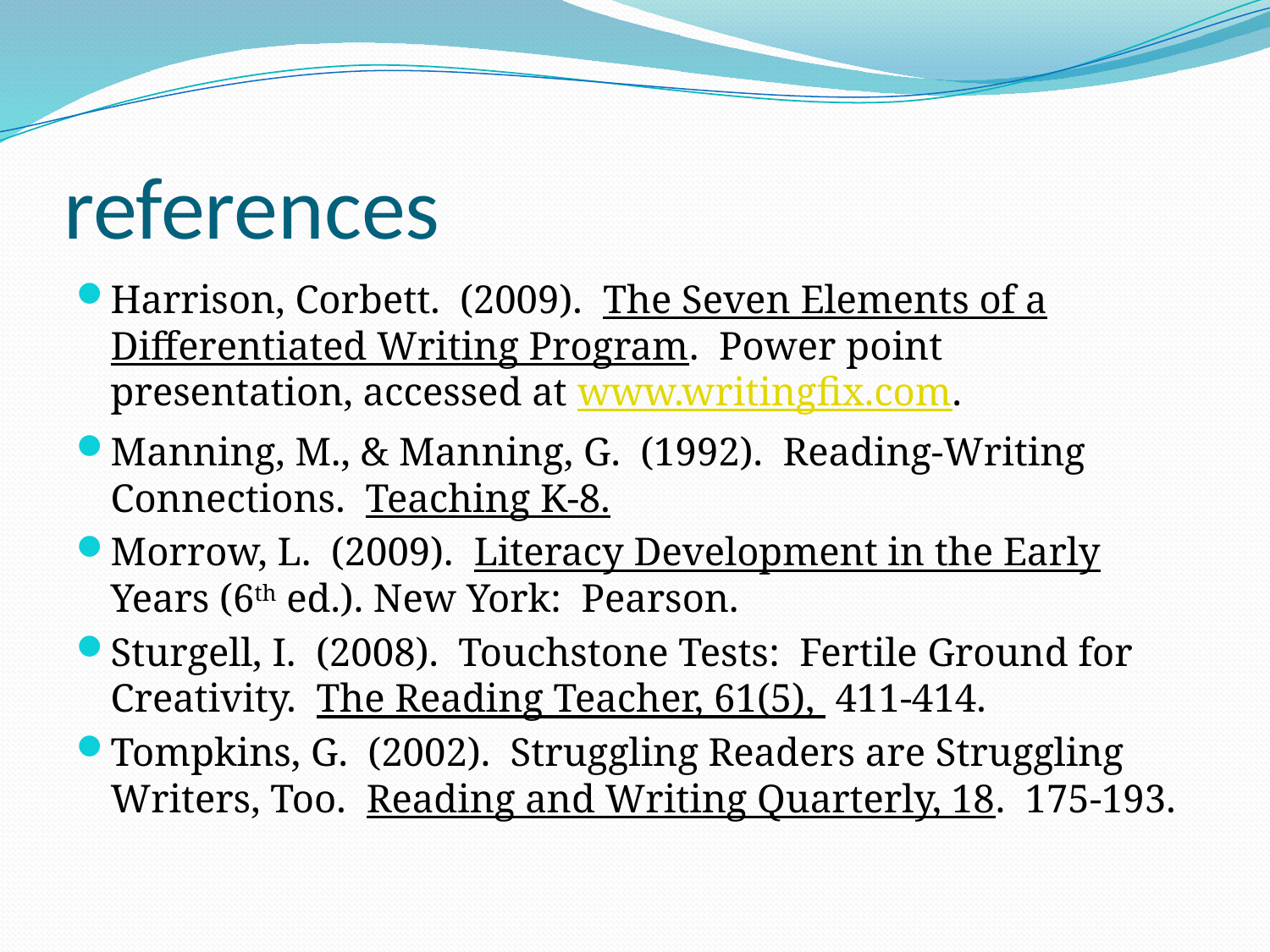

# references
Harrison, Corbett.  (2009).  The Seven Elements of a Differentiated Writing Program.  Power point presentation, accessed at www.writingfix.com.
Manning, M., & Manning, G.  (1992).  Reading-Writing Connections.  Teaching K-8.
Morrow, L.  (2009).  Literacy Development in the Early Years (6th ed.). New York:  Pearson.
Sturgell, I.  (2008).  Touchstone Tests:  Fertile Ground for Creativity.  The Reading Teacher, 61(5),  411-414.
Tompkins, G.  (2002).  Struggling Readers are Struggling Writers, Too.  Reading and Writing Quarterly, 18.  175-193.